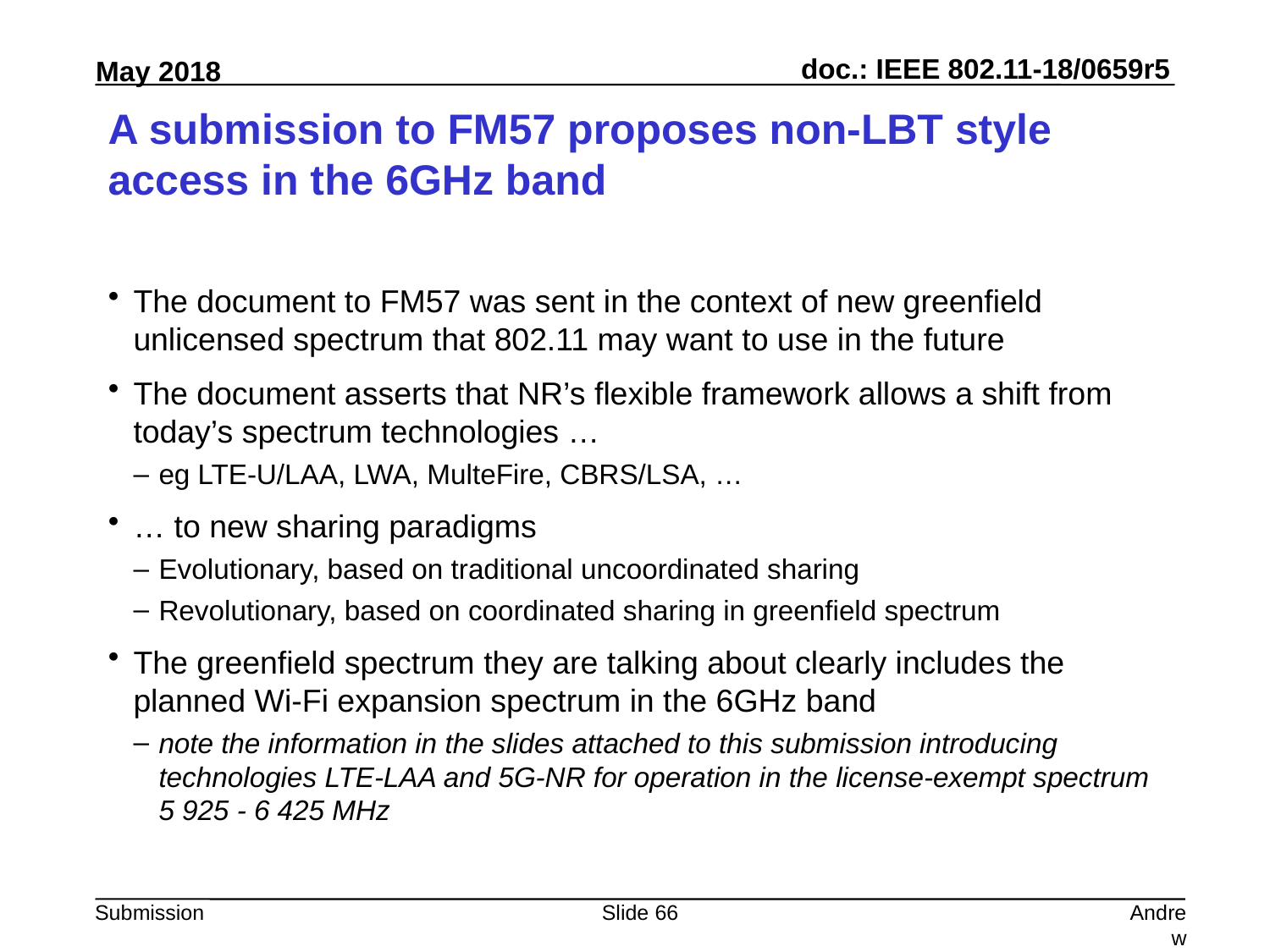

# A submission to FM57 proposes non-LBT style access in the 6GHz band
The document to FM57 was sent in the context of new greenfield unlicensed spectrum that 802.11 may want to use in the future
The document asserts that NR’s flexible framework allows a shift from today’s spectrum technologies …
eg LTE-U/LAA, LWA, MulteFire, CBRS/LSA, …
… to new sharing paradigms
Evolutionary, based on traditional uncoordinated sharing
Revolutionary, based on coordinated sharing in greenfield spectrum
The greenfield spectrum they are talking about clearly includes the planned Wi-Fi expansion spectrum in the 6GHz band
note the information in the slides attached to this submission introducing technologies LTE-LAA and 5G-NR for operation in the license-exempt spectrum 5 925 - 6 425 MHz

Slide 66
Andrew Myles, Cisco